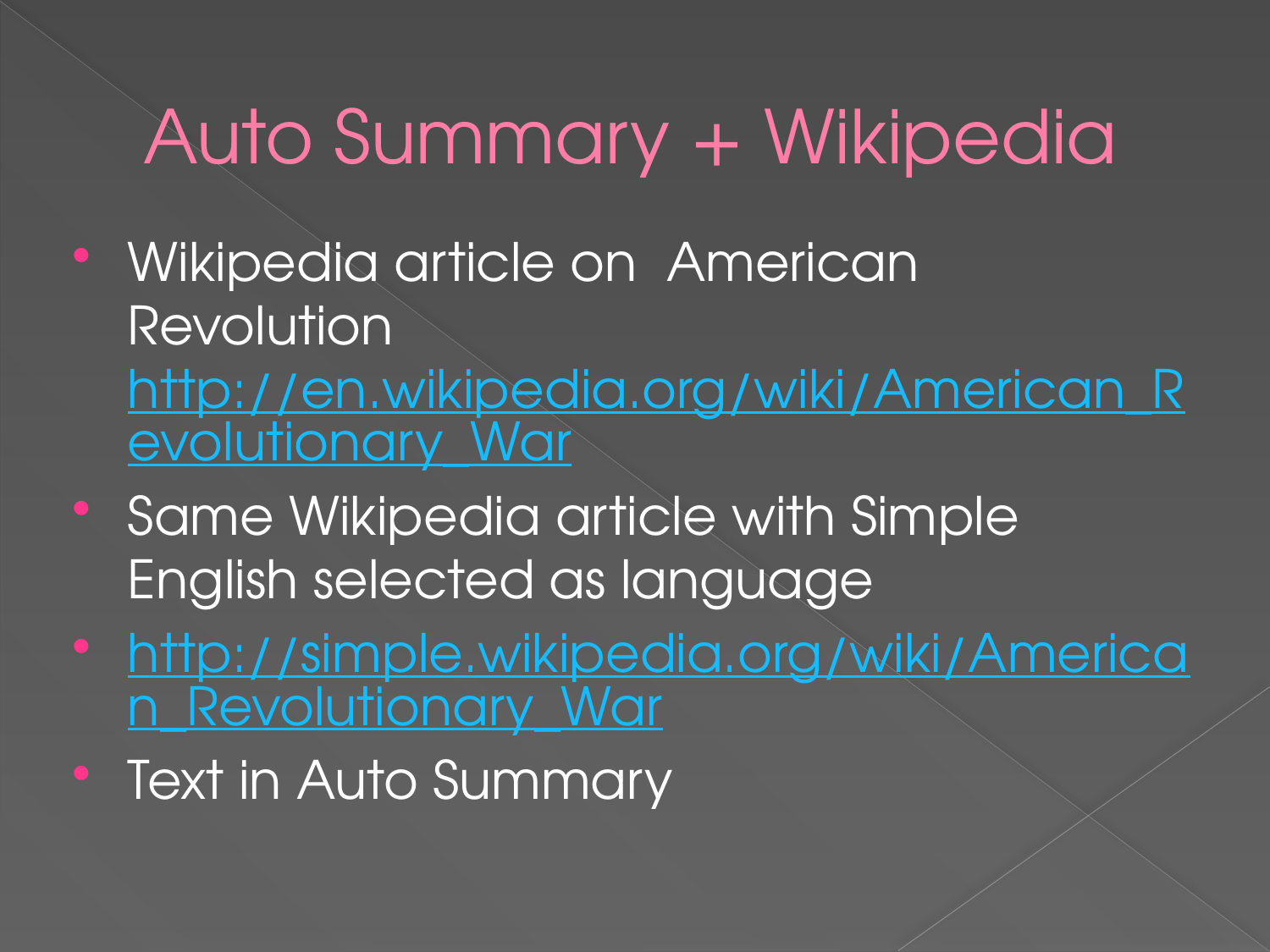

# Auto Summary + Wikipedia
Wikipedia article on  American Revolution http://en.wikipedia.org/wiki/American_Revolutionary_War
Same Wikipedia article with Simple English selected as language
http://simple.wikipedia.org/wiki/American_Revolutionary_War
Text in Auto Summary